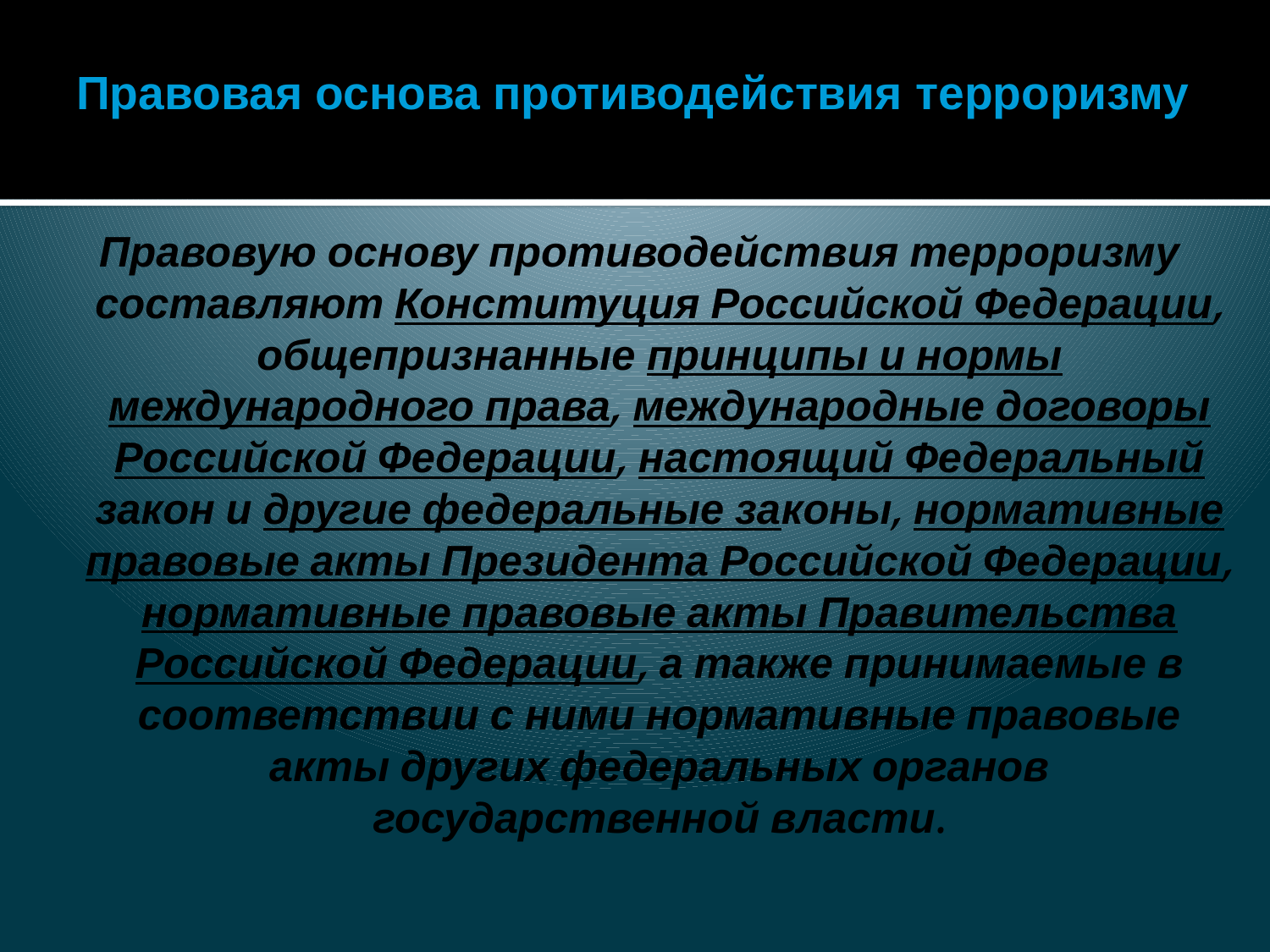

# Правовая основа противодействия терроризму
Правовую основу противодействия терроризму составляют Конституция Российской Федерации, общепризнанные принципы и нормы международного права, международные договоры Российской Федерации, настоящий Федеральный закон и другие федеральные законы, нормативные правовые акты Президента Российской Федерации, нормативные правовые акты Правительства Российской Федерации, а также принимаемые в соответствии с ними нормативные правовые акты других федеральных органов государственной власти.